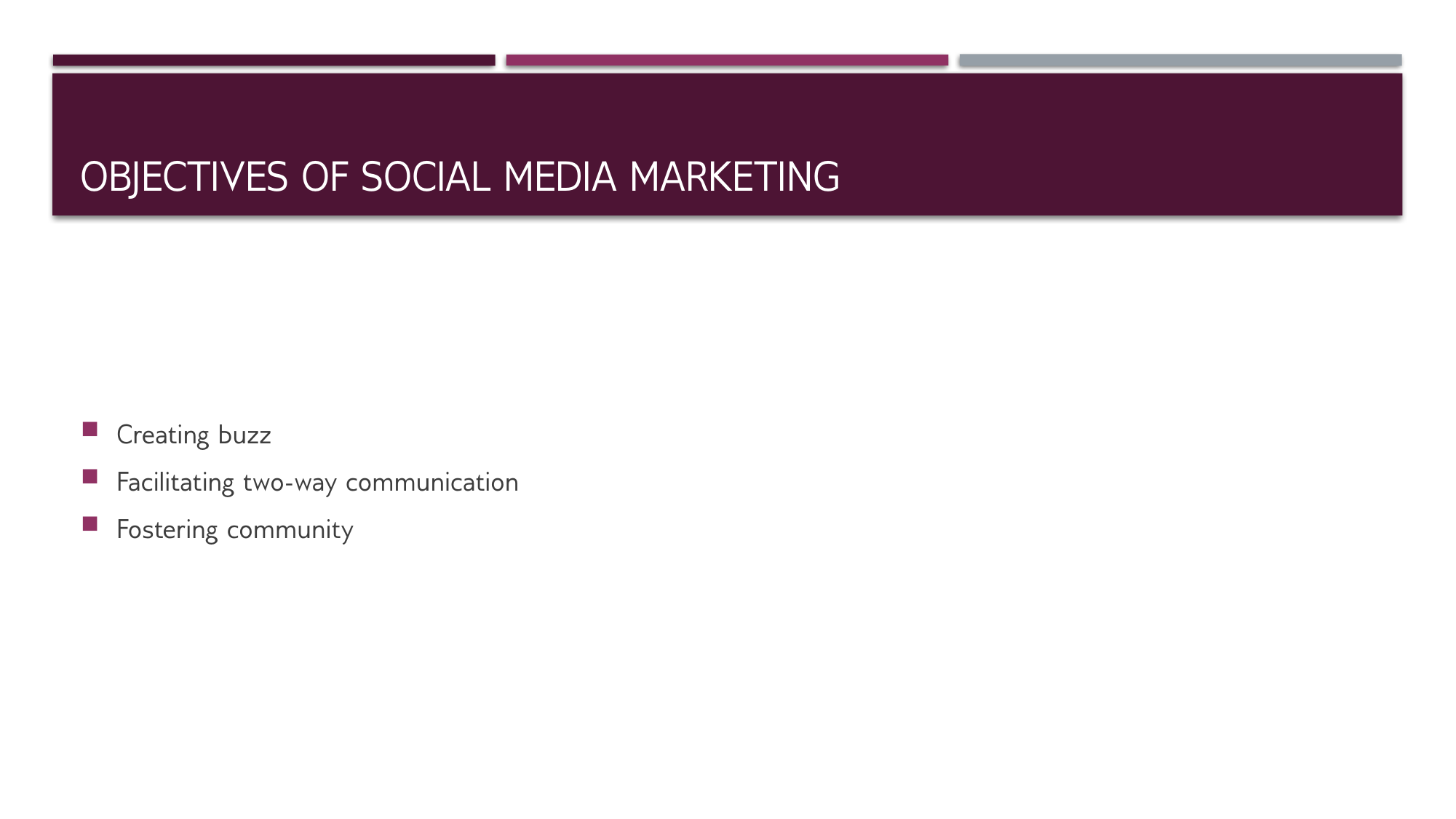

# Objectives of social media marketing
Creating buzz
Facilitating two-way communication
Fostering community